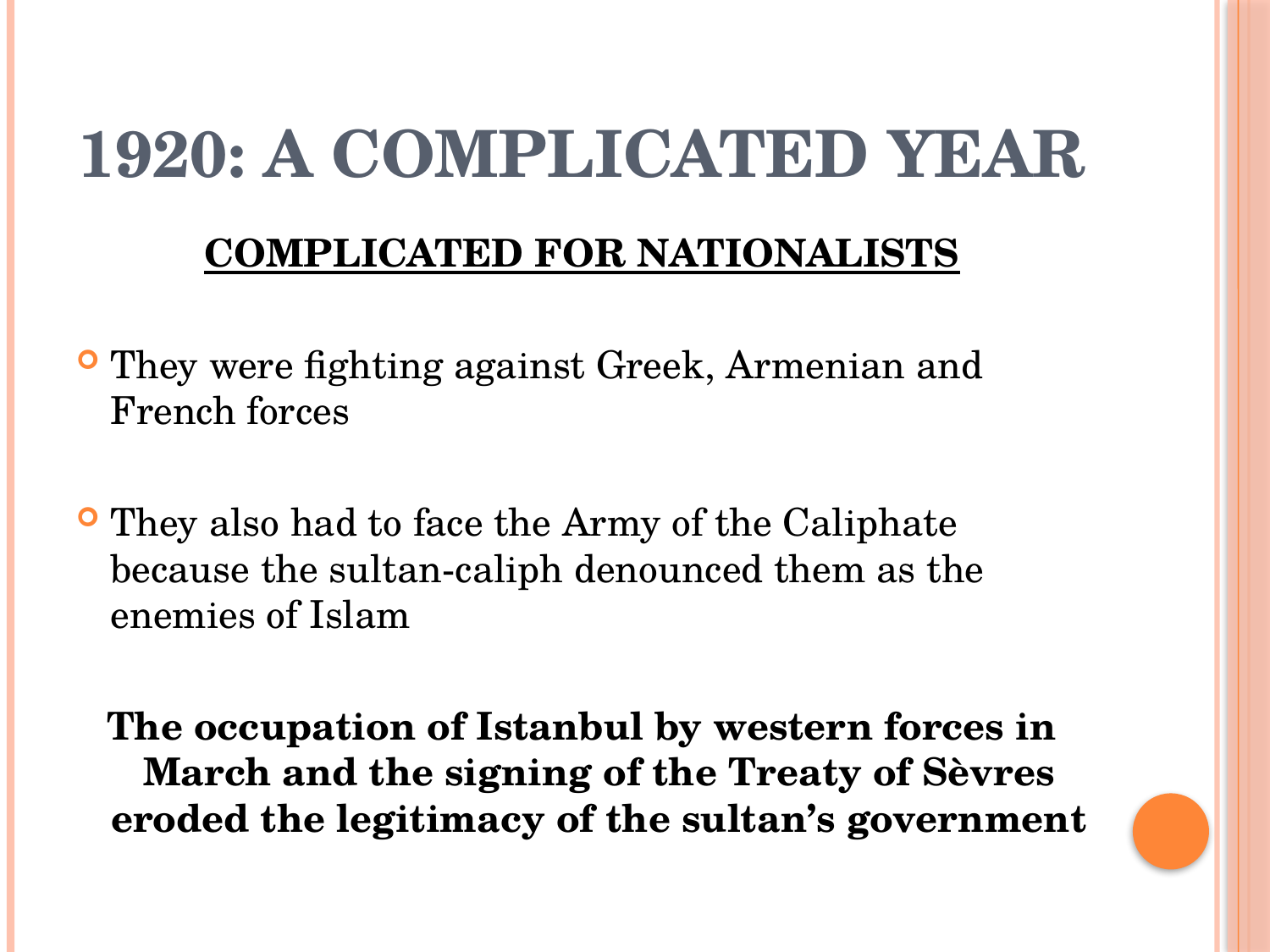

# 1920: a complicated year
COMPLICATED FOR NATIONALISTS

They were fighting against Greek, Armenian and French forces

They also had to face the Army of the Caliphate because the sultan-caliph denounced them as the enemies of Islam

The occupation of Istanbul by western forces in March and the signing of the Treaty of Sèvres eroded the legitimacy of the sultan’s government